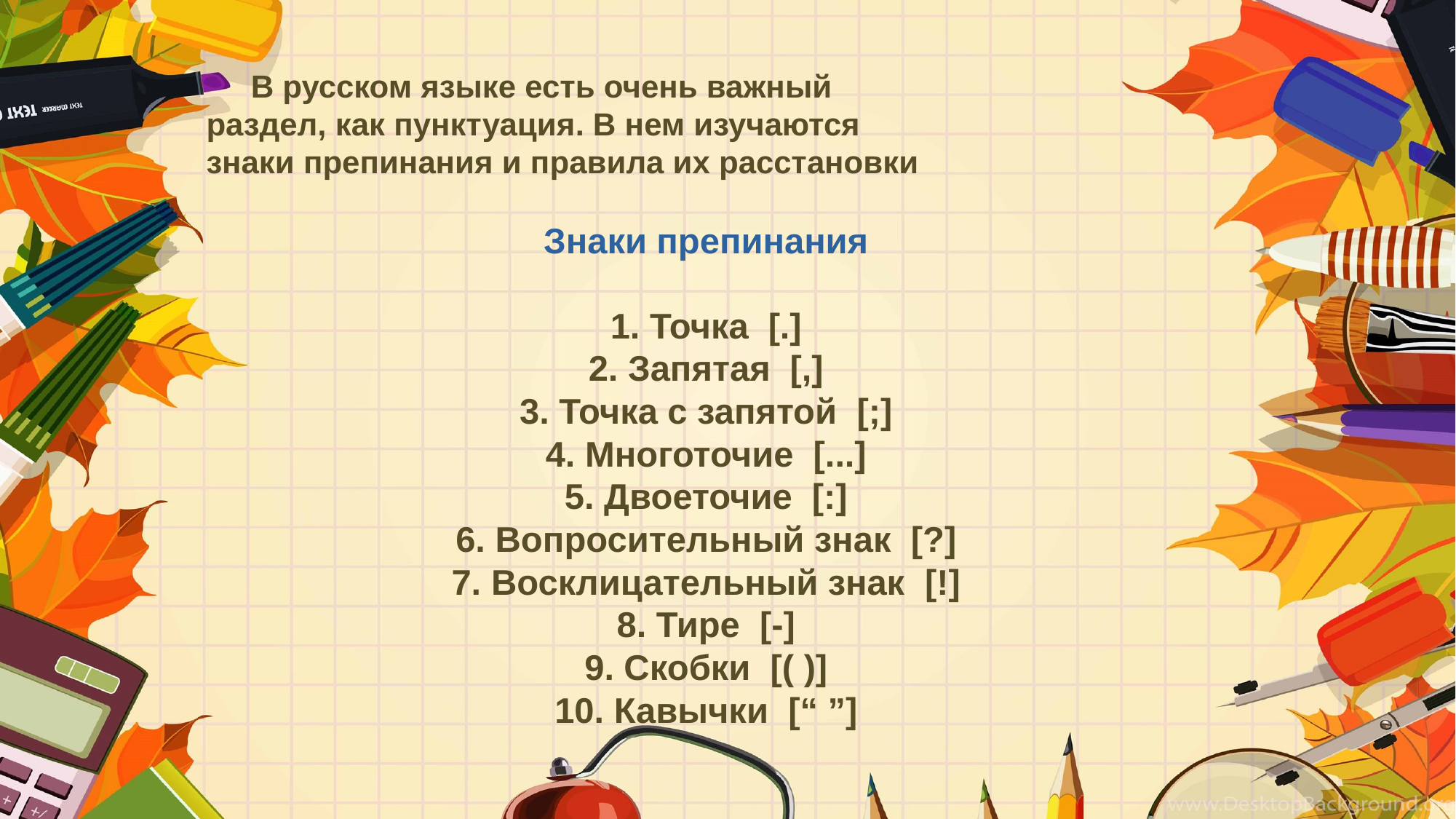

В русском языке есть очень важный
 раздел, как пунктуация. В нем изучаются
 знаки препинания и правила их расстановки

Знаки препинания

1. Точка  [.]
2. Запятая  [,]
3. Точка с запятой  [;]
4. Многоточие  [...]
5. Двоеточие  [:]
6. Вопросительный знак  [?]
7. Восклицательный знак  [!]
8. Тире  [-]
9. Скобки  [( )]
10. Кавычки  [“ ”]